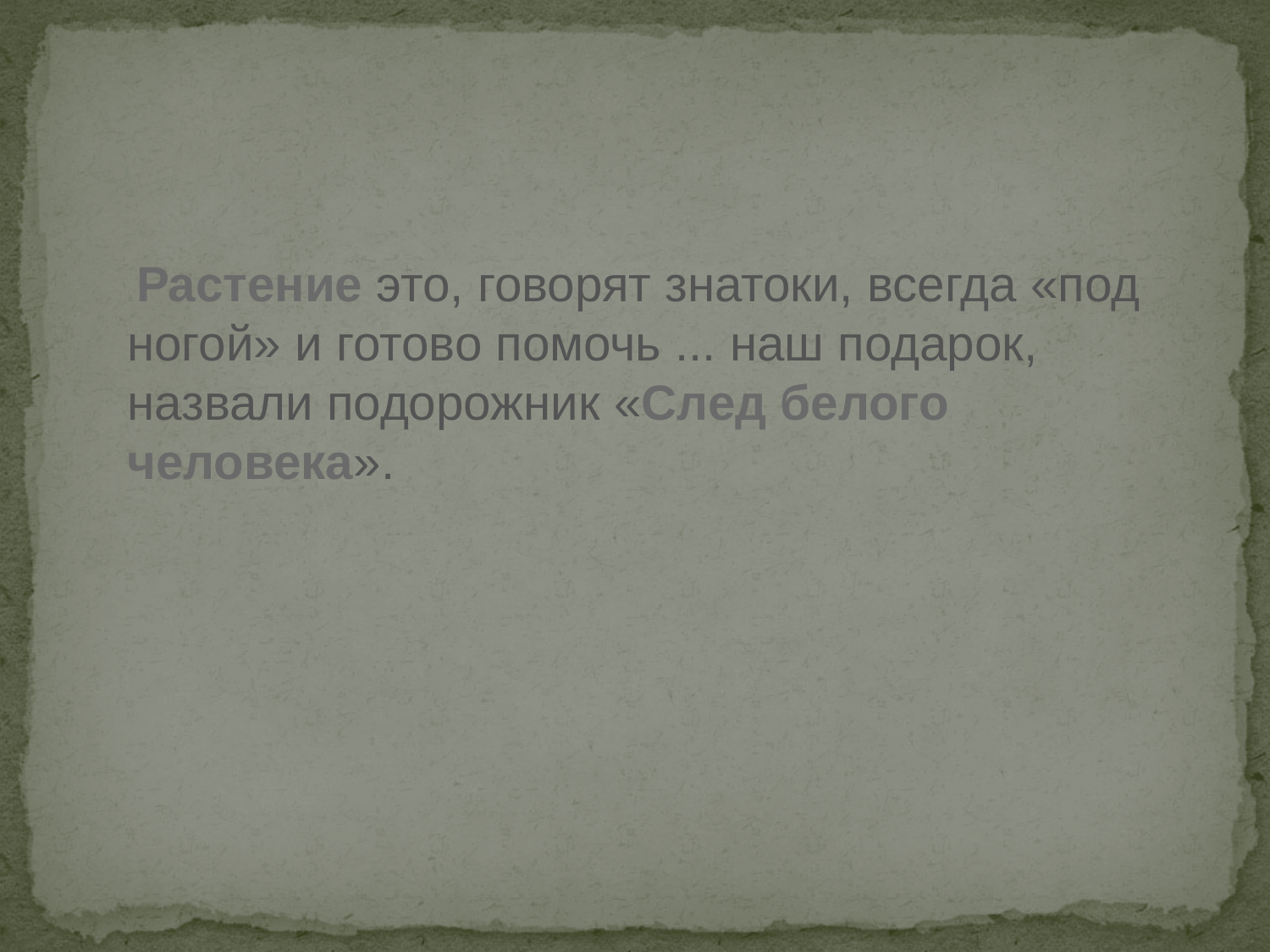

Растение это, говорят знатоки, всегда «под ногой» и готово помочь ... наш подарок, назвали подорожник «След белого человека».